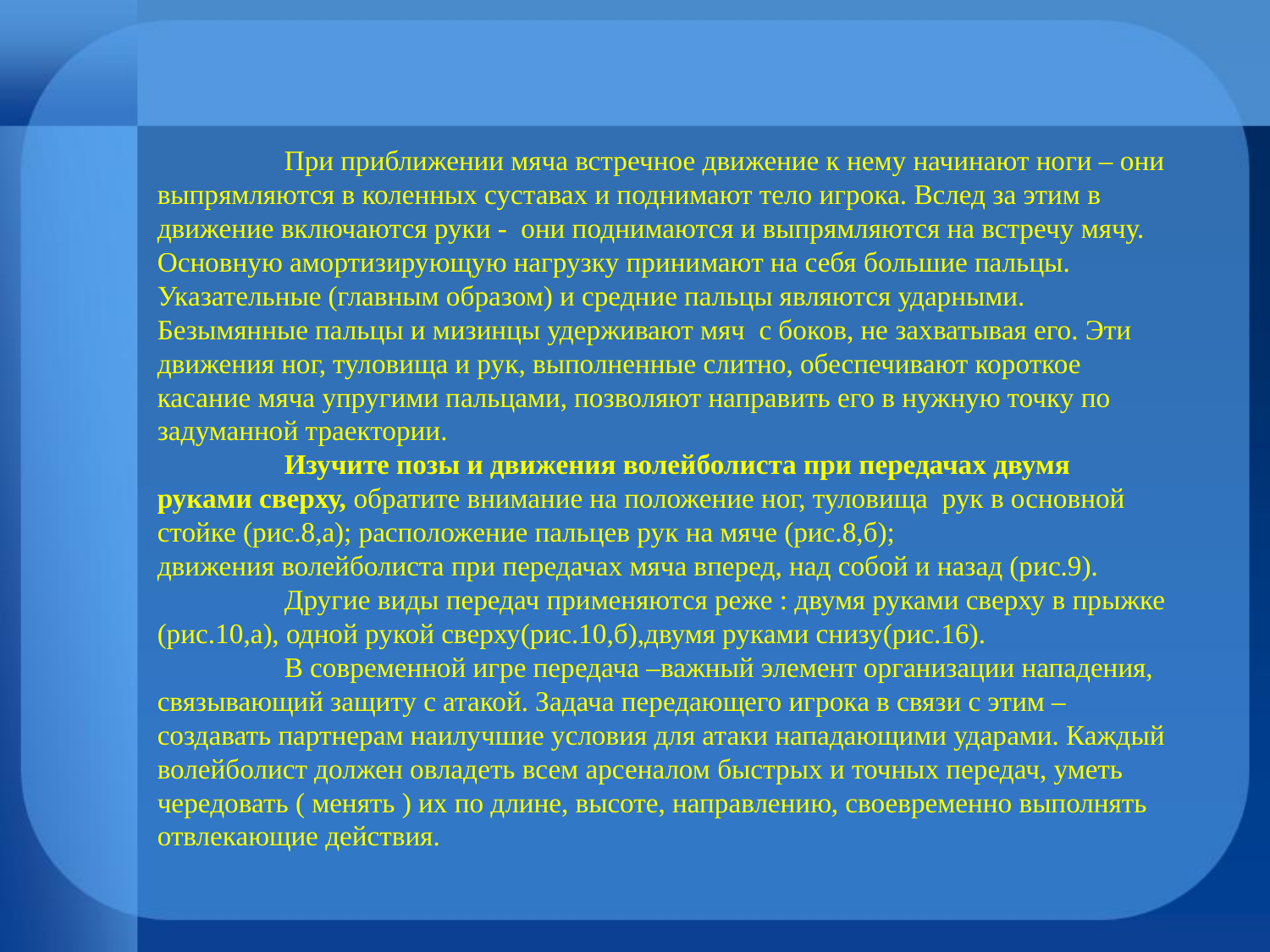

При приближении мяча встречное движение к нему начинают ноги – они выпрямляются в коленных суставах и поднимают тело игрока. Вслед за этим в движение включаются руки -  они поднимаются и выпрямляются на встречу мячу. Основную амортизирующую нагрузку принимают на себя большие пальцы. Указательные (главным образом) и средние пальцы являются ударными. Безымянные пальцы и мизинцы удерживают мяч  с боков, не захватывая его. Эти движения ног, туловища и рук, выполненные слитно, обеспечивают короткое касание мяча упругими пальцами, позволяют направить его в нужную точку по задуманной траектории.
	Изучите позы и движения волейболиста при передачах двумя руками сверху, обратите внимание на положение ног, туловища  рук в основной стойке (рис.8,а); расположение пальцев рук на мяче (рис.8,б);
движения волейболиста при передачах мяча вперед, над собой и назад (рис.9).
	Другие виды передач применяются реже : двумя руками сверху в прыжке (рис.10,а), одной рукой сверху(рис.10,б),двумя руками снизу(рис.16).
	В современной игре передача –важный элемент организации нападения, связывающий защиту с атакой. Задача передающего игрока в связи с этим – создавать партнерам наилучшие условия для атаки нападающими ударами. Каждый волейболист должен овладеть всем арсеналом быстрых и точных передач, уметь чередовать ( менять ) их по длине, высоте, направлению, своевременно выполнять отвлекающие действия.